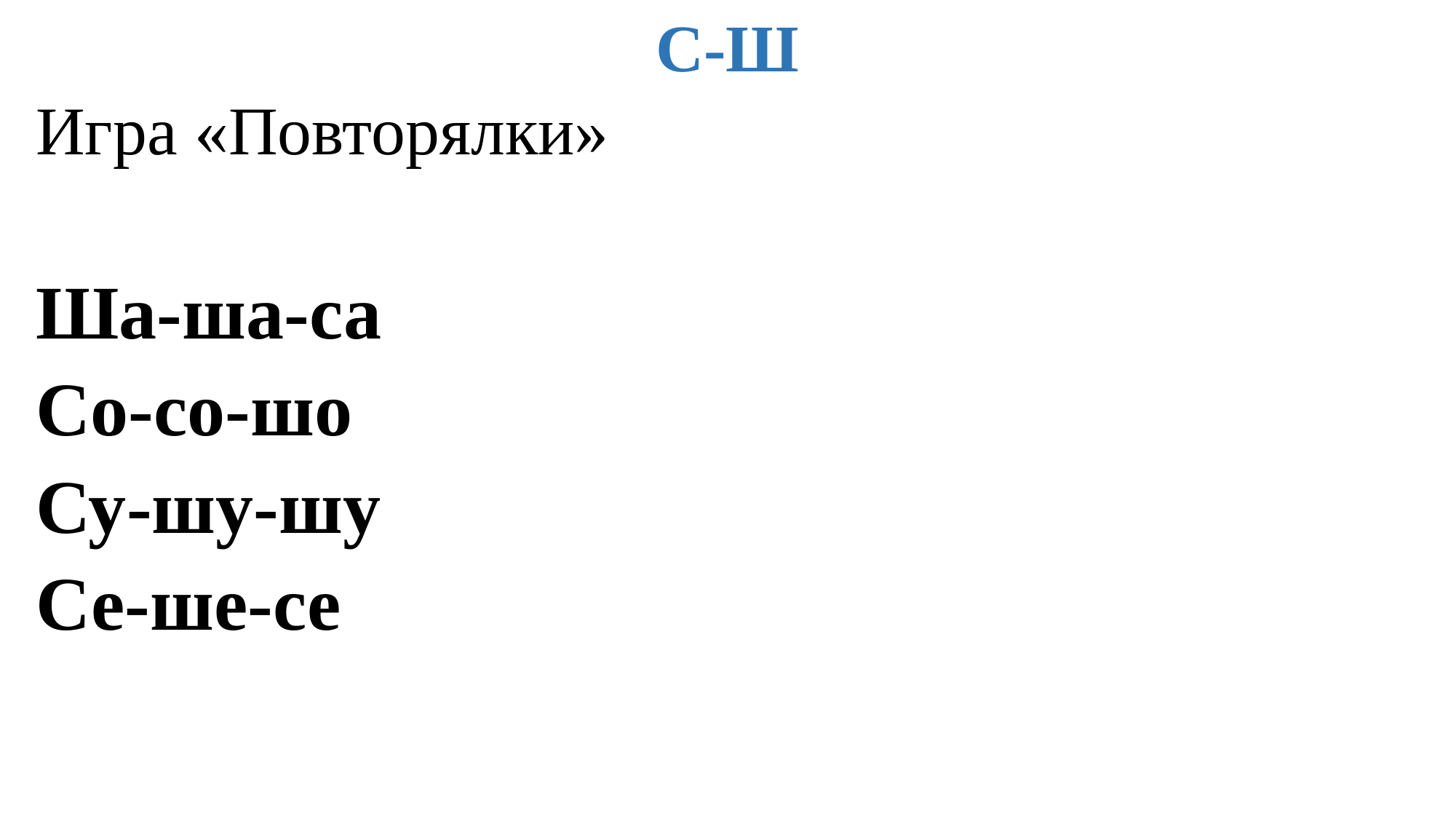

# С-Ш
Игра «Повторялки»

Ша-ша-са
Со-со-шо
Су-шу-шу
Се-ше-се